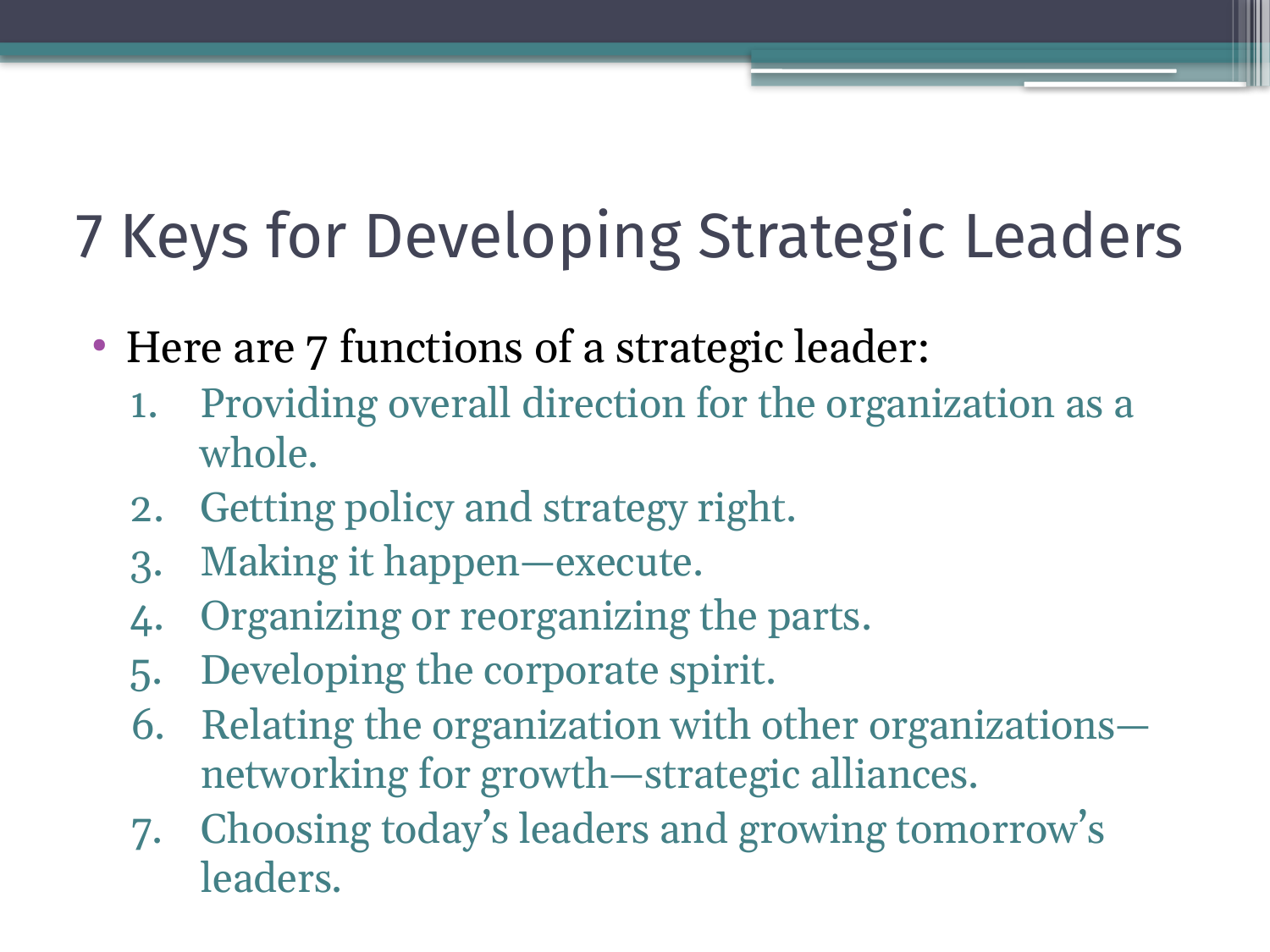

# 7 Keys for Developing Strategic Leaders
Here are 7 functions of a strategic leader:
Providing overall direction for the organization as a whole.
Getting policy and strategy right.
Making it happen—execute.
Organizing or reorganizing the parts.
Developing the corporate spirit.
Relating the organization with other organizations—networking for growth—strategic alliances.
Choosing today’s leaders and growing tomorrow’s leaders.